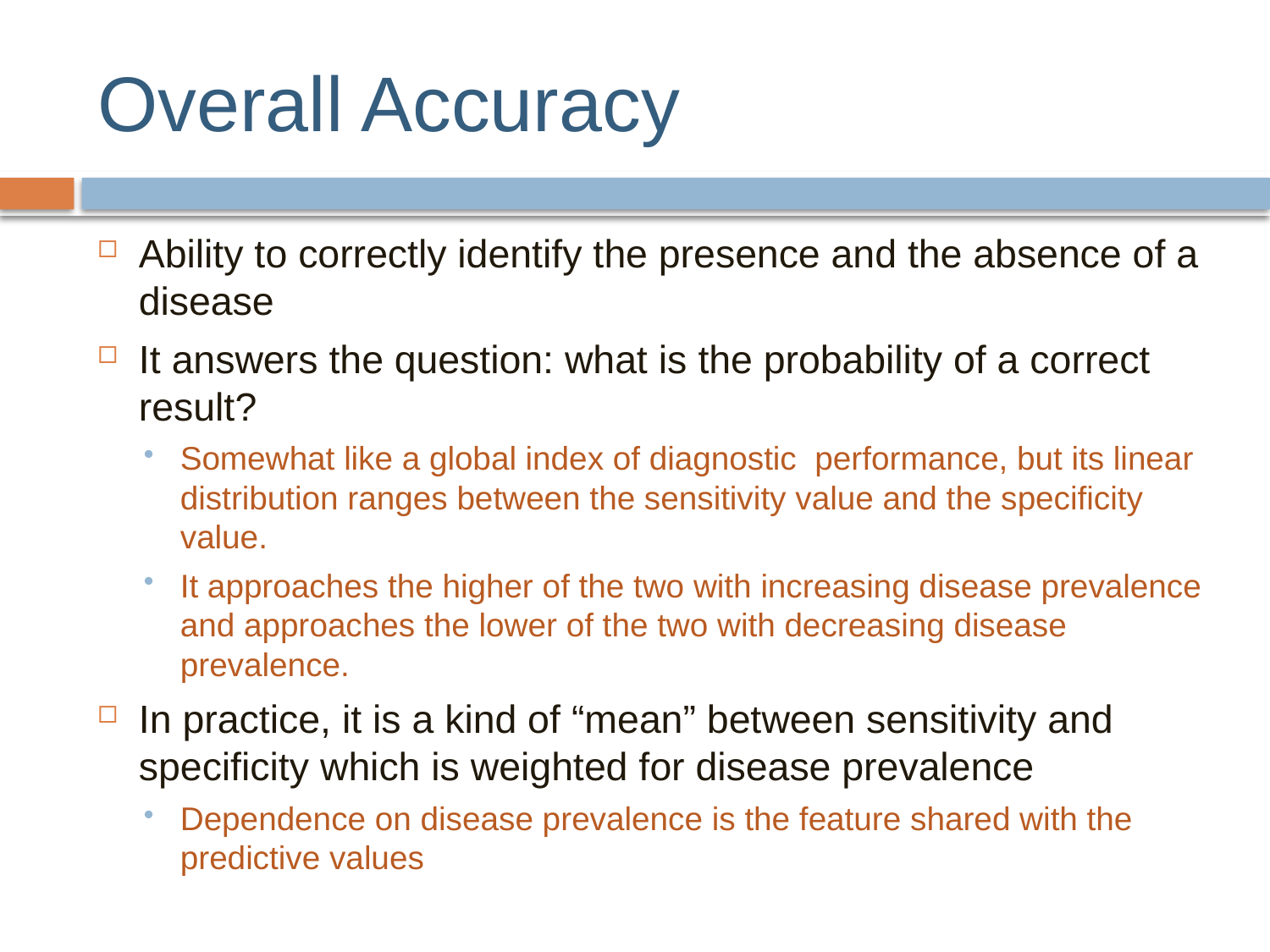

# Overall Accuracy
Ability to correctly identify the presence and the absence of a disease
It answers the question: what is the probability of a correct result?
Somewhat like a global index of diagnostic  performance, but its linear distribution ranges between the sensitivity value and the specificity value.
It approaches the higher of the two with increasing disease prevalence and approaches the lower of the two with decreasing disease prevalence.
In practice, it is a kind of “mean” between sensitivity and specificity which is weighted for disease prevalence
Dependence on disease prevalence is the feature shared with the predictive values